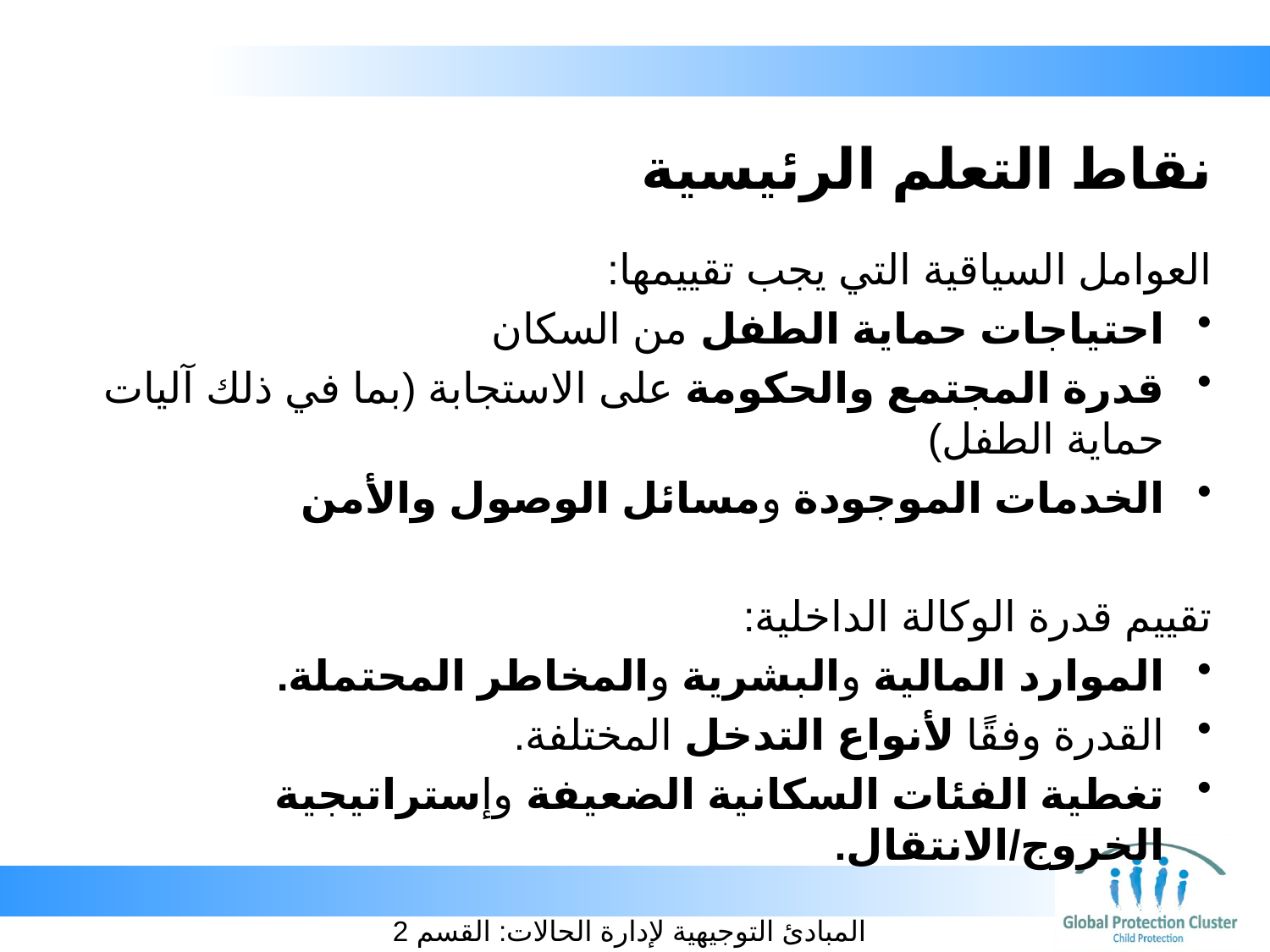

# نقاط التعلم الرئيسية
العوامل السياقية التي يجب تقييمها:
احتياجات حماية الطفل من السكان
قدرة المجتمع والحكومة على الاستجابة (بما في ذلك آليات حماية الطفل)
الخدمات الموجودة ومسائل الوصول والأمن

تقييم قدرة الوكالة الداخلية:
الموارد المالية والبشرية والمخاطر المحتملة.
القدرة وفقًا لأنواع التدخل المختلفة.
تغطية الفئات السكانية الضعيفة وإستراتيجية الخروج/الانتقال.

المبادئ التوجيهية لإدارة الحالات: القسم 2